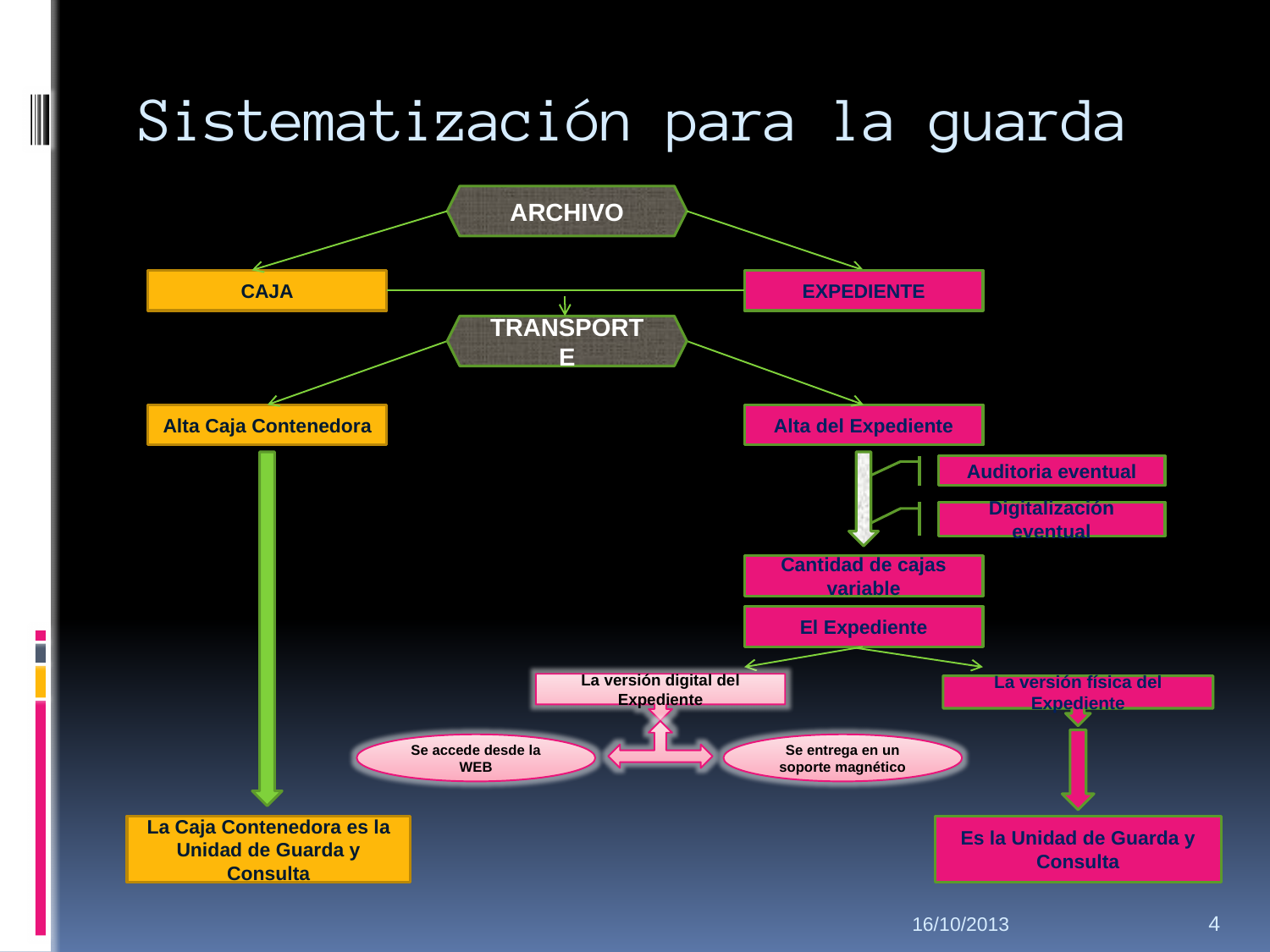

# Sistematización para la guarda
ARCHIVO
CAJA
EXPEDIENTE
TRANSPORTE
Alta Caja Contenedora

La Caja Contenedora es la Unidad de Guarda y Consulta
Alta del Expediente

Auditoria eventual
Digitalización eventual
Cantidad de cajas variable
El Expediente
La versión digital del Expediente

Se accede desde la WEB
Se entrega en un soporte magnético
La versión física del Expediente

Es la Unidad de Guarda y Consulta

16/10/2013
4